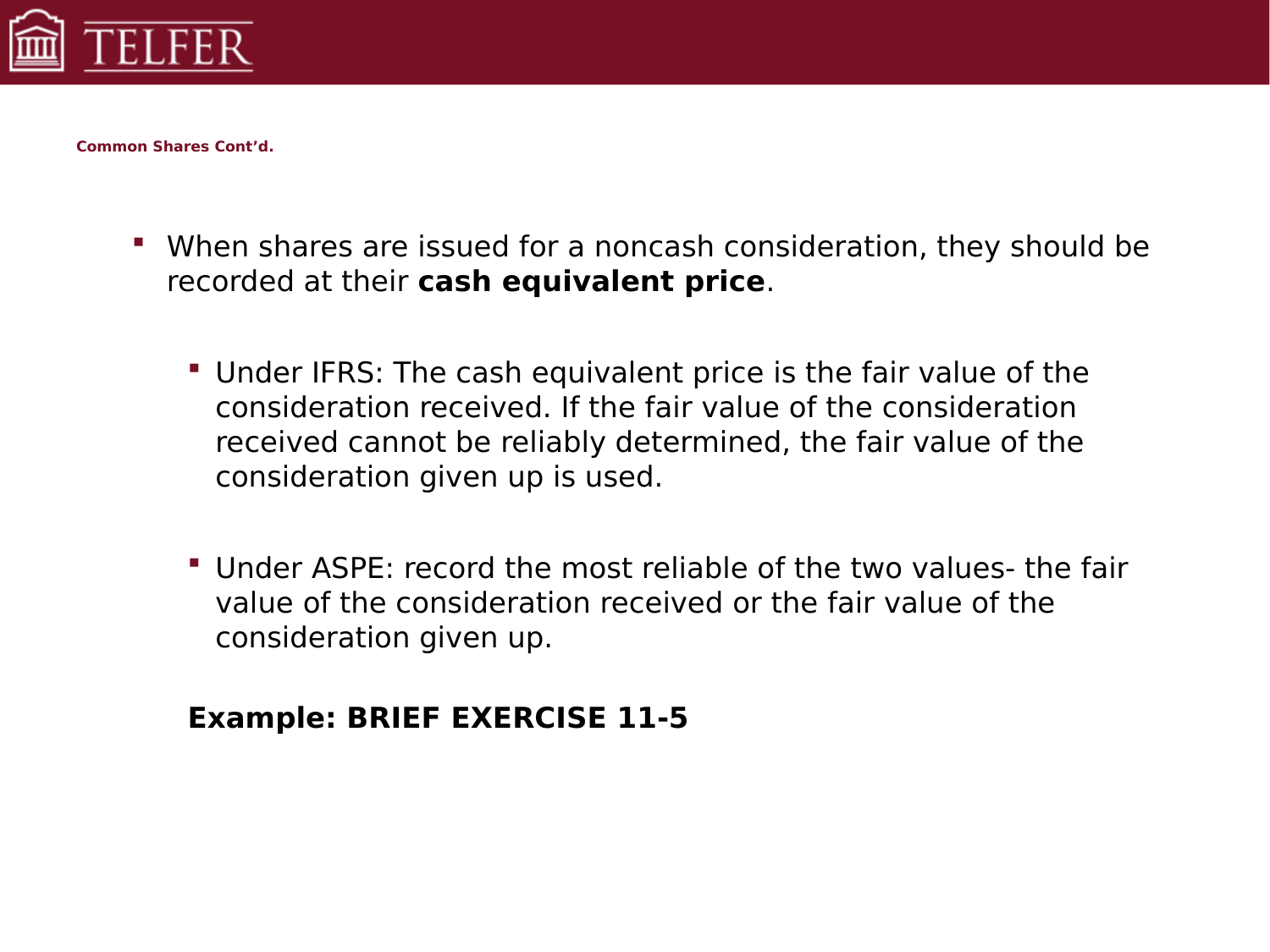

# Common Shares Cont’d.
When shares are issued for a noncash consideration, they should be recorded at their cash equivalent price.

Under IFRS: The cash equivalent price is the fair value of the consideration received. If the fair value of the consideration received cannot be reliably determined, the fair value of the consideration given up is used.

Under ASPE: record the most reliable of the two values- the fair value of the consideration received or the fair value of the consideration given up.

Example: BRIEF EXERCISE 11-5